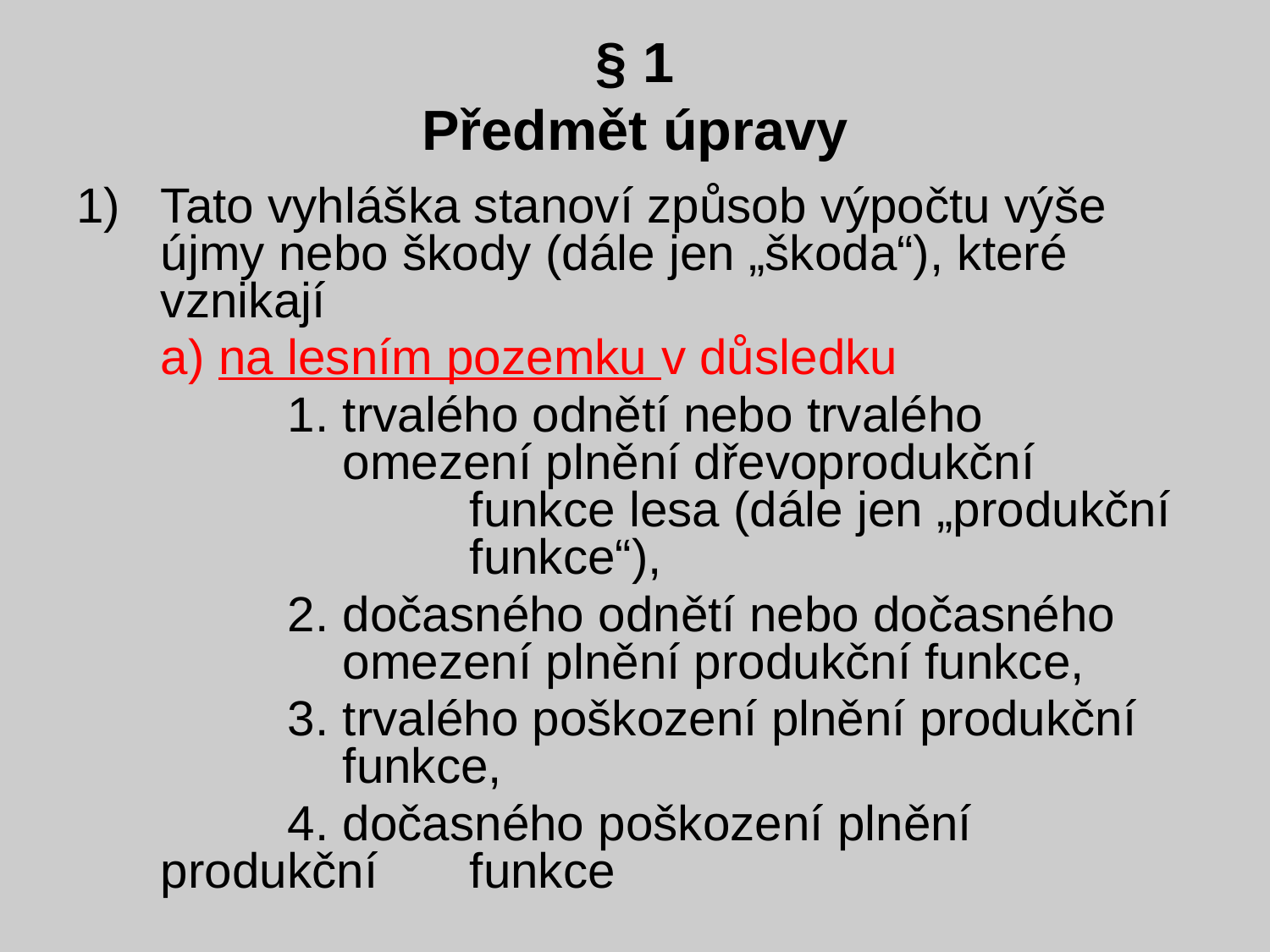

# § 1 Předmět úpravy
Tato vyhláška stanoví způsob výpočtu výše újmy nebo škody (dále jen „škoda“), které vznikají
	a) na lesním pozemku v důsledku
		1. trvalého odnětí nebo trvalého 	 	     	    omezení plnění dřevoprodukční 		       	    funkce lesa (dále jen „produkční 		    funkce“),
		2. dočasného odnětí nebo dočasného 		    omezení plnění produkční funkce,
		3. trvalého poškození plnění produkční 	   	    funkce,
		4. dočasného poškození plnění produkční 	    funkce